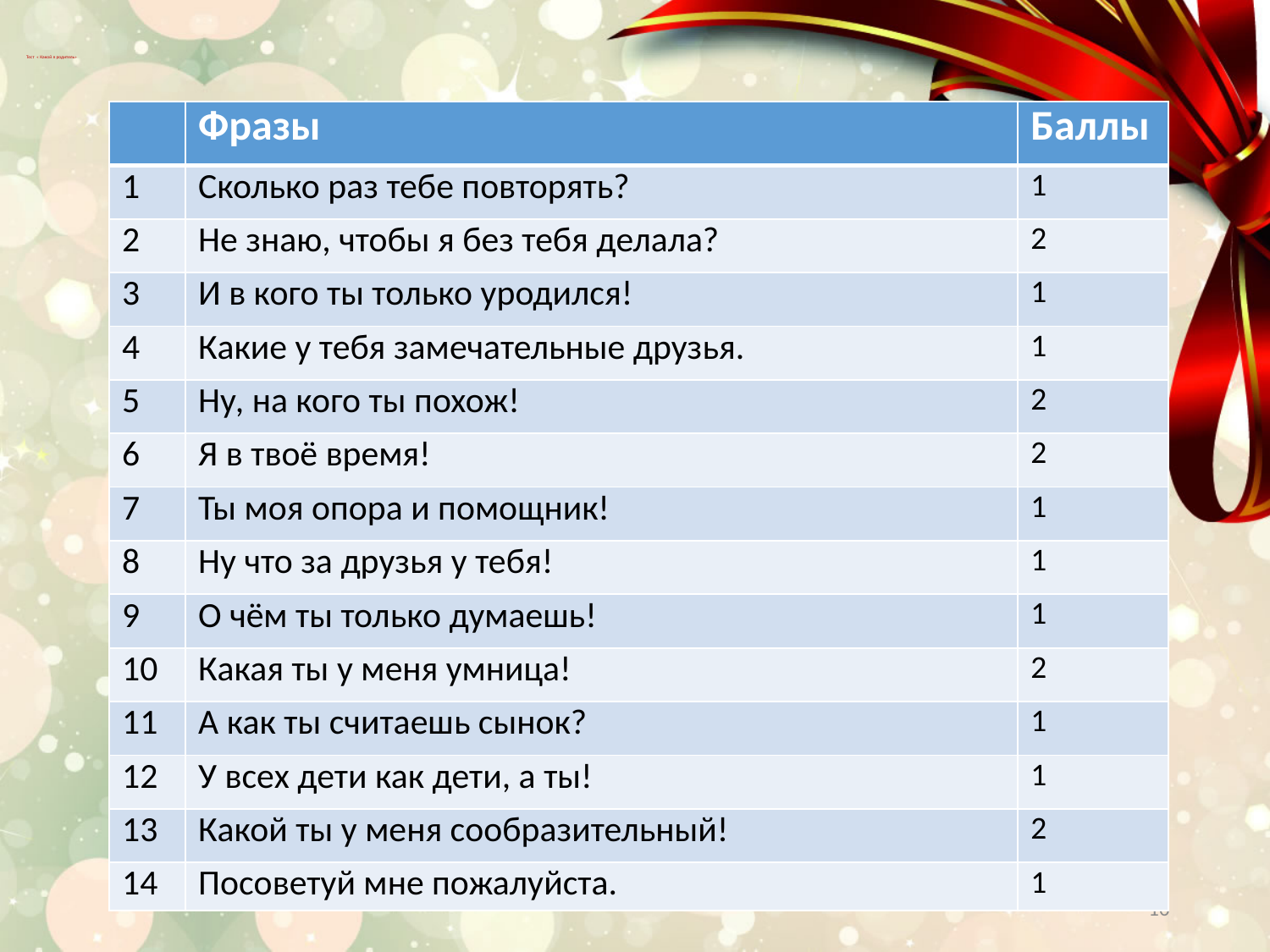

# Тест  « Какой я родитель»
|  | Фразы | Баллы |
| --- | --- | --- |
| 1 | Сколько раз тебе повторять? | 1 |
| 2 | Не знаю, чтобы я без тебя делала? | 2 |
| 3 | И в кого ты только уродился! | 1 |
| 4 | Какие у тебя замечательные друзья. | 1 |
| 5 | Ну, на кого ты похож! | 2 |
| 6 | Я в твоё время! | 2 |
| 7 | Ты моя опора и помощник! | 1 |
| 8 | Ну что за друзья у тебя! | 1 |
| 9 | О чём ты только думаешь! | 1 |
| 10 | Какая ты у меня умница! | 2 |
| 11 | А как ты считаешь сынок? | 1 |
| 12 | У всех дети как дети, а ты! | 1 |
| 13 | Какой ты у меня сообразительный! | 2 |
| 14 | Посоветуй мне пожалуйста. | 1 |

10